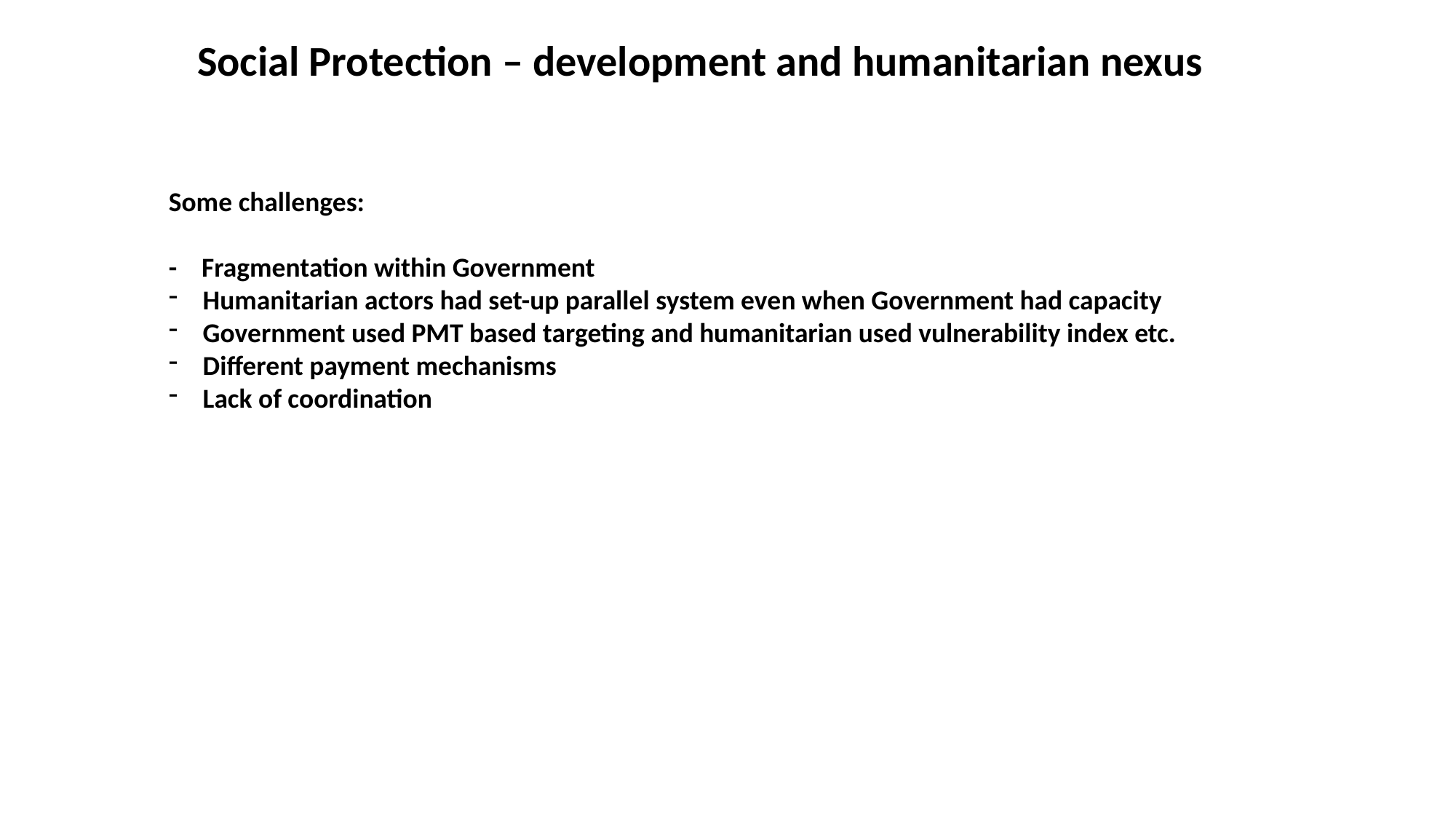

Social Protection – development and humanitarian nexus
Some challenges:

-    Fragmentation within Government
Humanitarian actors had set-up parallel system even when Government had capacity
Government used PMT based targeting and humanitarian used vulnerability index etc.
Different payment mechanisms
Lack of coordination